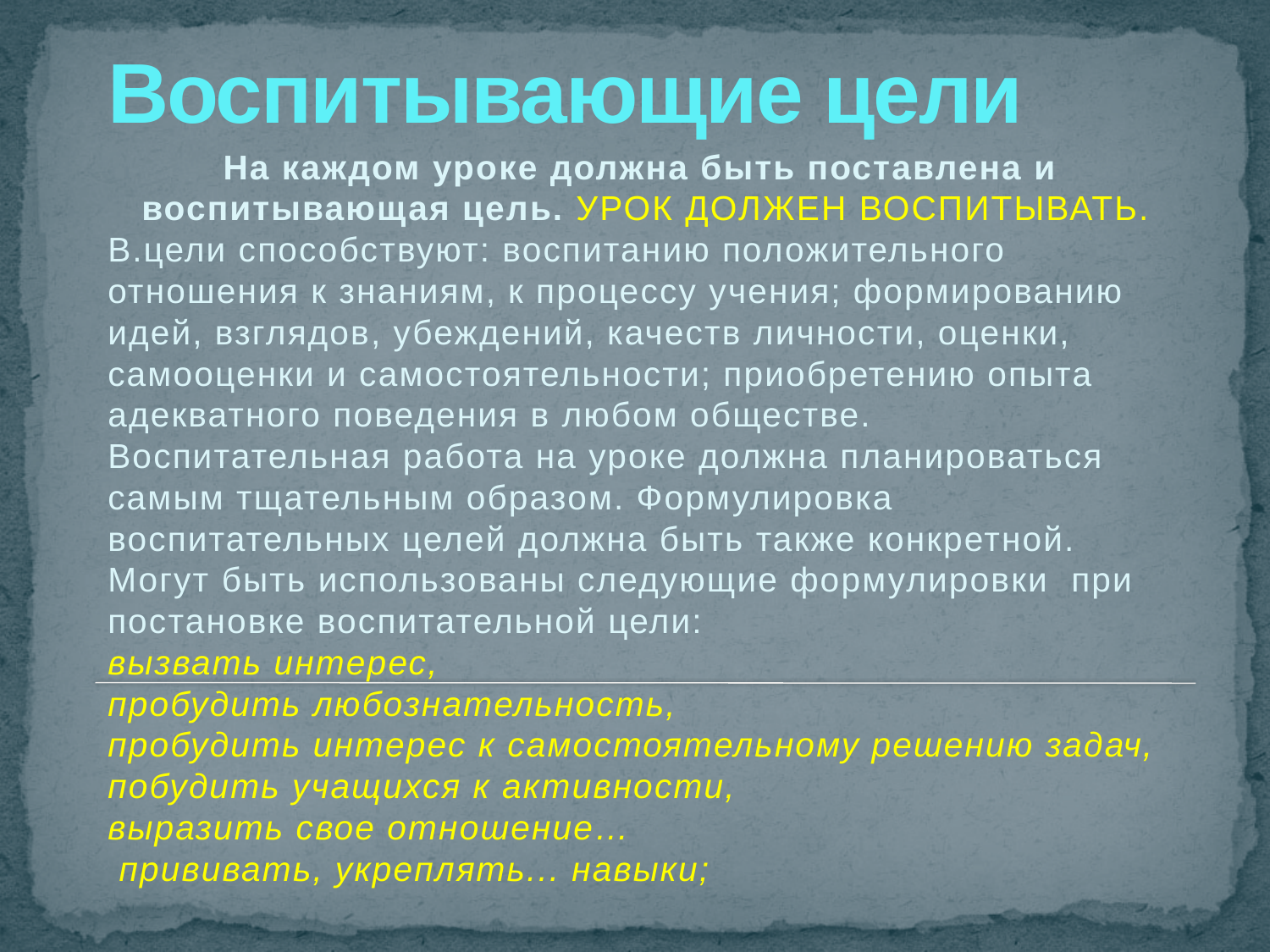

# Воспитывающие цели
На каждом уроке должна быть поставлена и
воспитывающая цель. УРОК ДОЛЖЕН ВОСПИТЫВАТЬ.
В.цели способствуют: воспитанию положительного отношения к знаниям, к процессу учения; формированию идей, взглядов, убеждений, качеств личности, оценки, самооценки и самостоятельности; приобретению опыта адекватного поведения в любом обществе.
Воспитательная работа на уроке должна планироваться  самым тщательным образом. Формулировка воспитательных целей должна быть также конкретной. Могут быть использованы следующие формулировки  при постановке воспитательной цели:
вызвать интерес,
пробудить любознательность,
пробудить интерес к самостоятельному решению задач,
побудить учащихся к активности,
выразить свое отношение…
 прививать, укреплять... навыки;